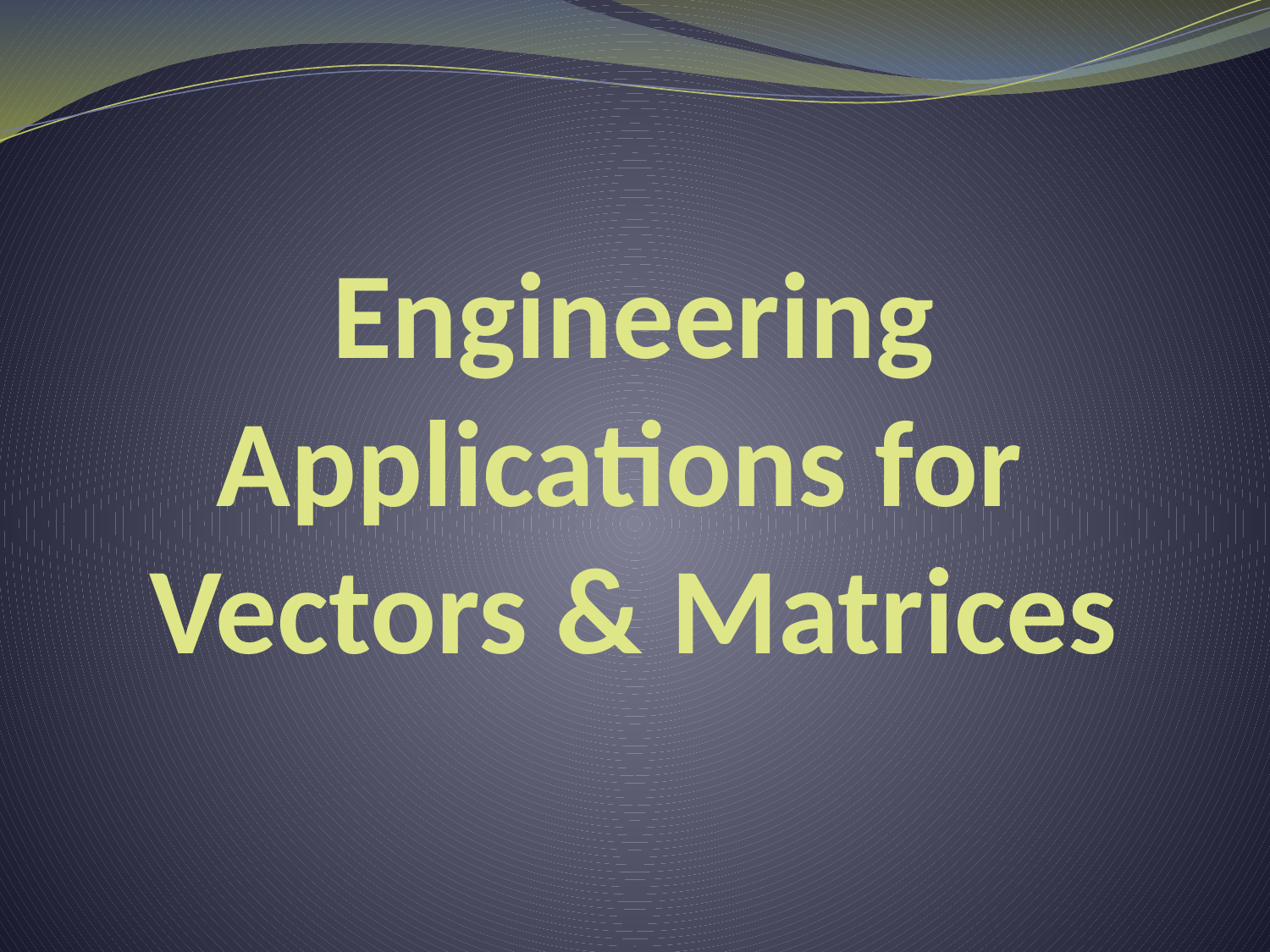

# Engineering Applications for Vectors & Matrices